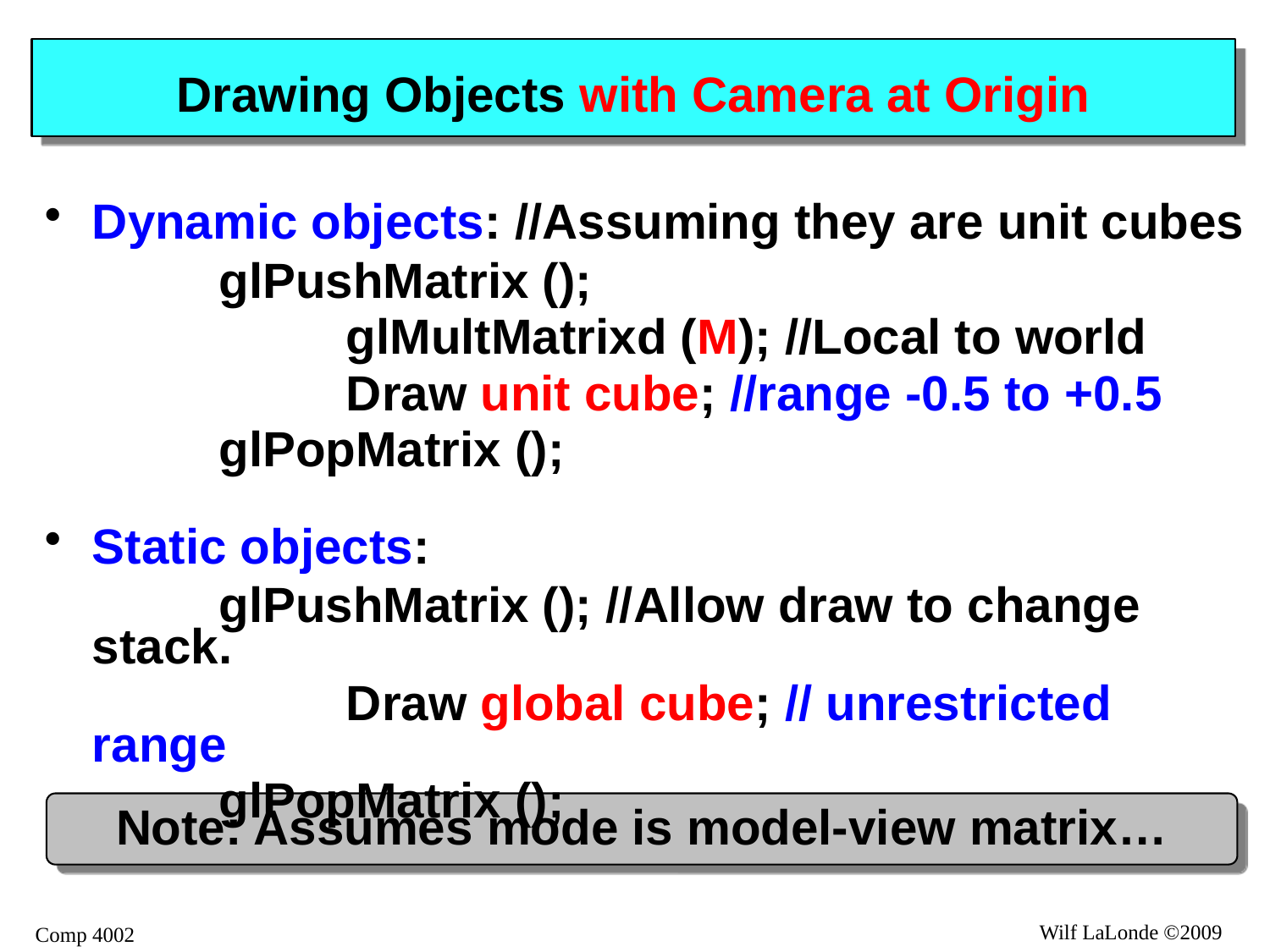

# Drawing Objects with Camera at Origin
Dynamic objects: //Assuming they are unit cubes
		glPushMatrix ();
			glMultMatrixd (M); //Local to world
			Draw unit cube; //range -0.5 to +0.5
		glPopMatrix ();

Static objects:
		glPushMatrix (); //Allow draw to change stack.
 			Draw global cube; // unrestricted range
		glPopMatrix ();
Note: Assumes mode is model-view matrix…